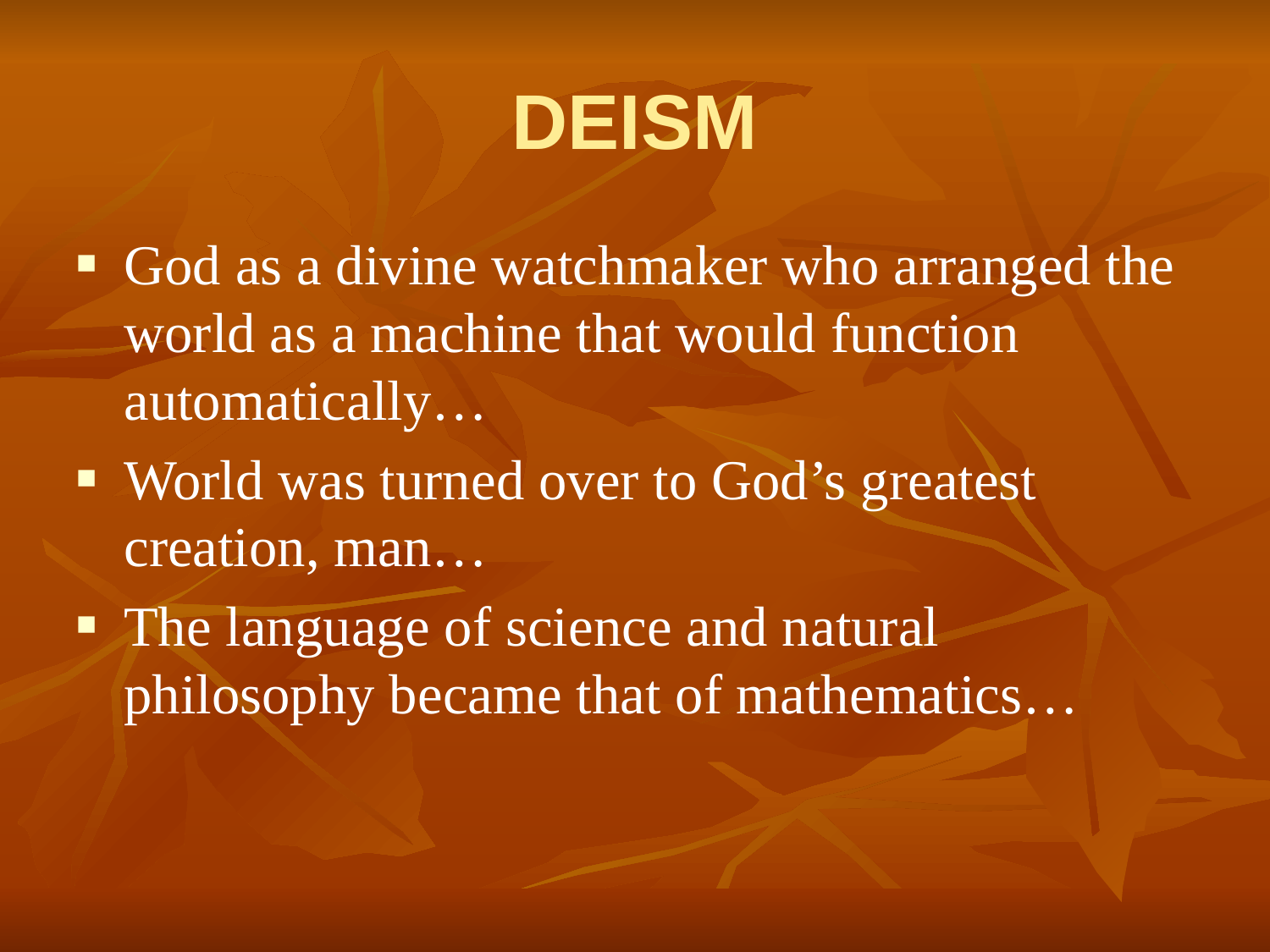

# DEISM
God as a divine watchmaker who arranged the world as a machine that would function automatically…
World was turned over to God’s greatest creation, man…
The language of science and natural philosophy became that of mathematics…